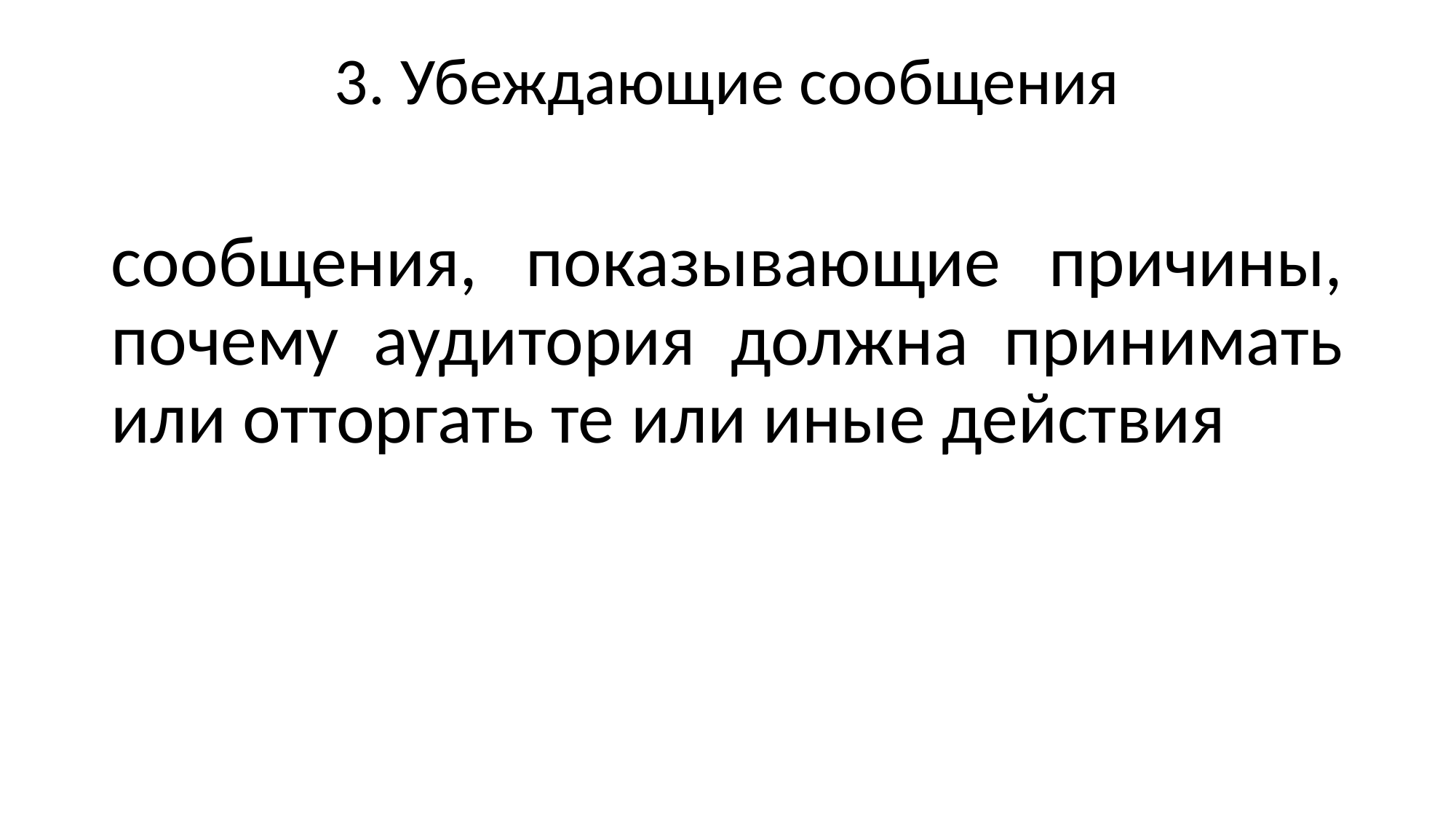

# 3. Убеждающие сообщения
сообщения, показывающие причины, почему аудитория должна принимать или отторгать те или иные действия